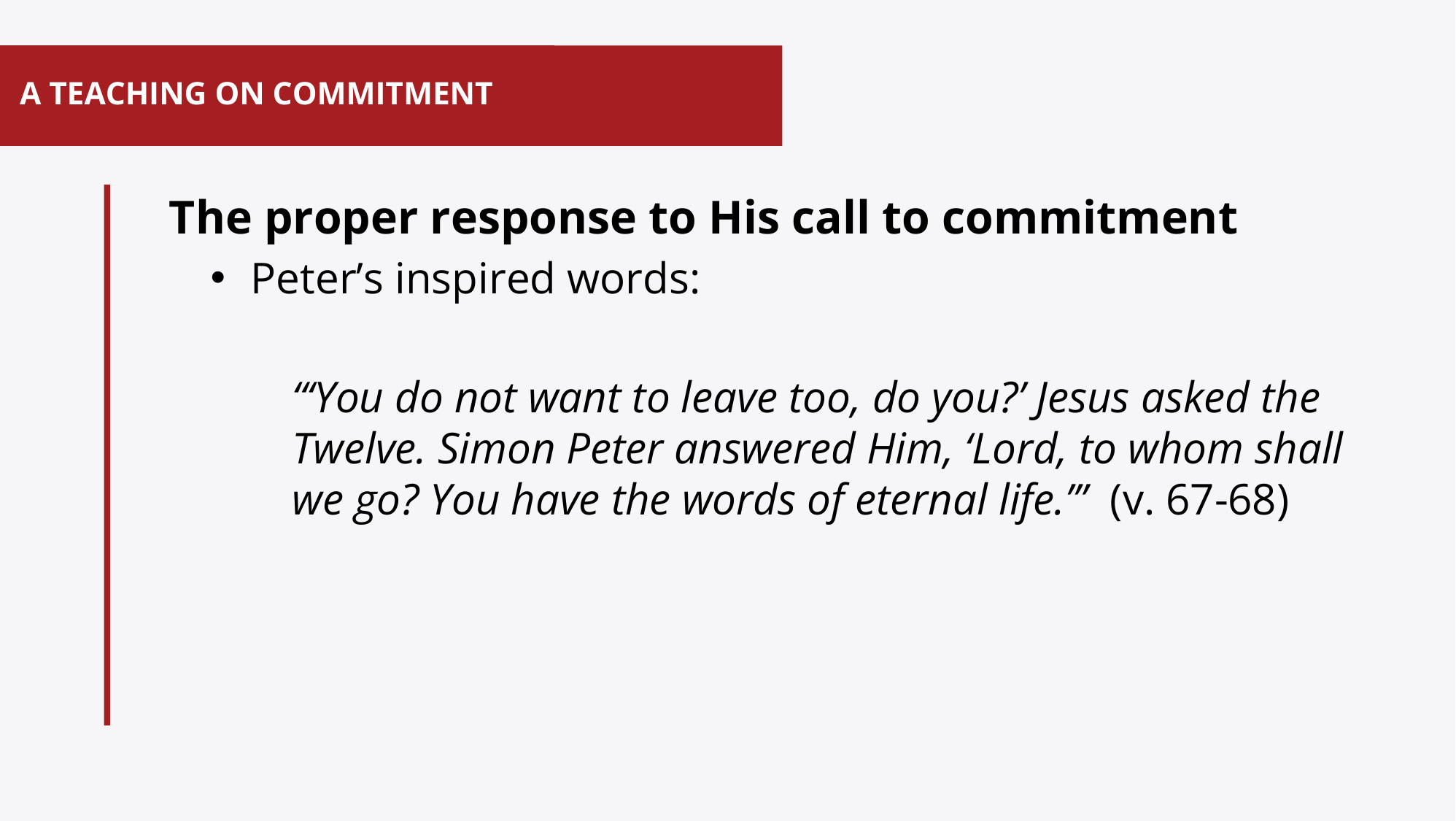

# A TEACHING ON COMMITMENT
The proper response to His call to commitment
Peter’s inspired words:

“‘You do not want to leave too, do you?’ Jesus asked the Twelve. Simon Peter answered Him, ‘Lord, to whom shall we go? You have the words of eternal life.’”  (v. 67-68)